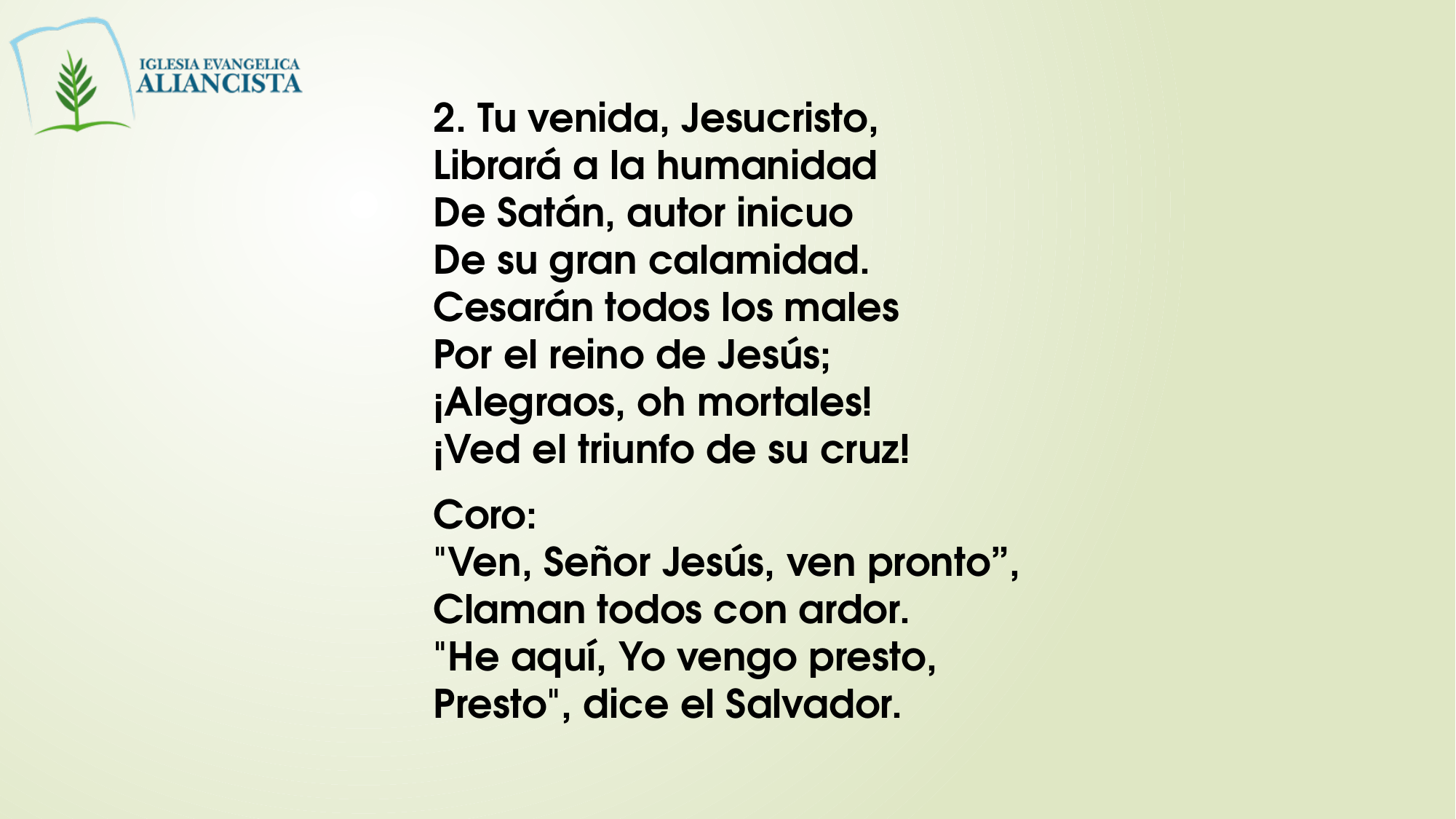

2. Tu venida, Jesucristo,
Librará a la humanidad
De Satán, autor inicuo
De su gran calamidad.
Cesarán todos los males
Por el reino de Jesús;
¡Alegraos, oh mortales!
¡Ved el triunfo de su cruz!

Coro:
"Ven, Señor Jesús, ven pronto”,
Claman todos con ardor.
"He aquí, Yo vengo presto,
Presto", dice el Salvador.